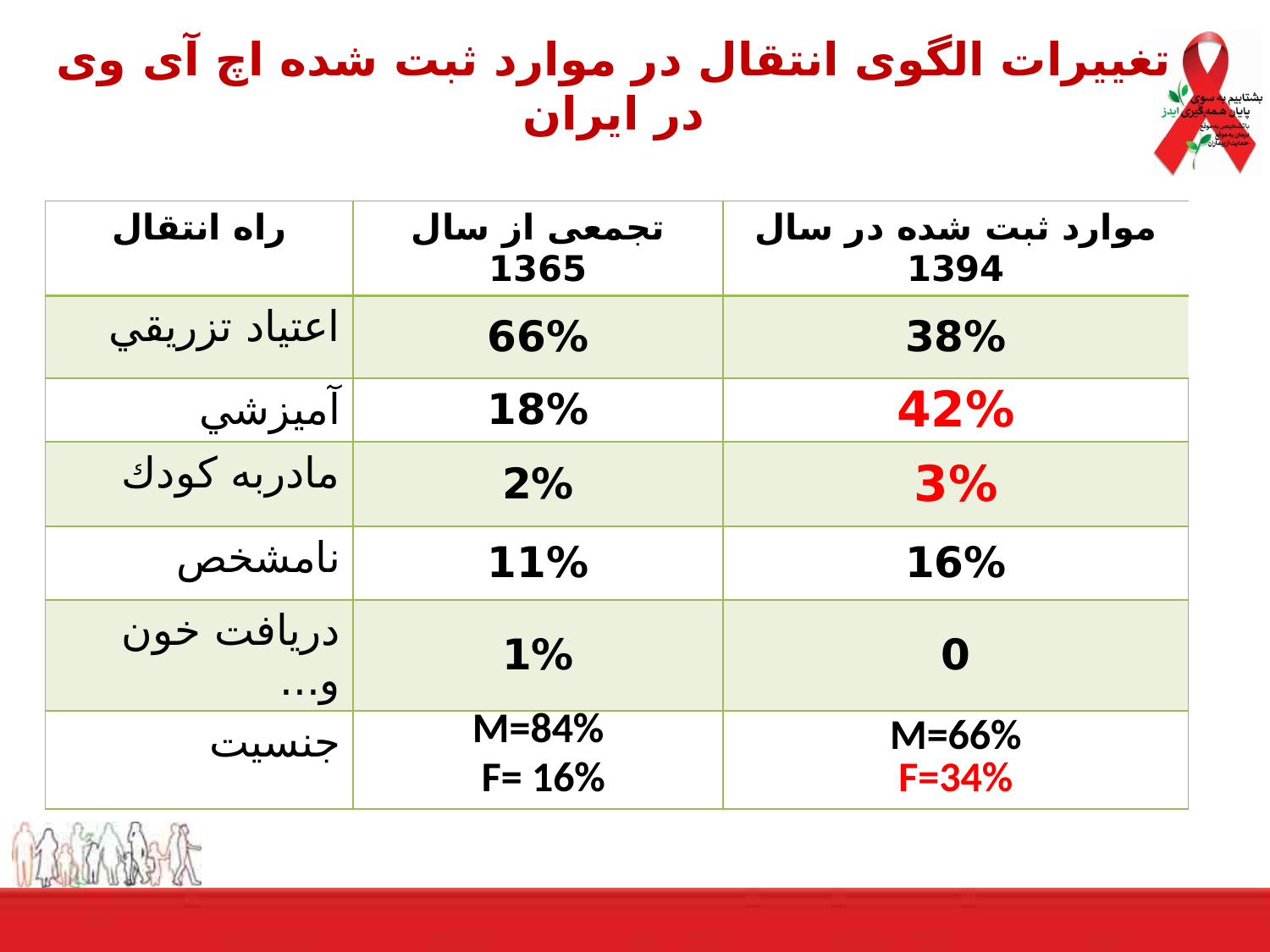

# تغییرات الگوی انتقال در موارد ثبت شده اچ آی وی در ایران
| راه انتقال | تجمعی از سال 1365 | موارد ثبت شده در سال 1394 |
| --- | --- | --- |
| اعتياد تزريقي | 66% | 38% |
| آميزشي | 18% | 42% |
| مادربه كودك | 2% | 3% |
| نامشخص | 11% | 16% |
| دریافت خون و... | 1% | 0 |
| جنسیت | M=84% F= 16% | M=66% F=34% |